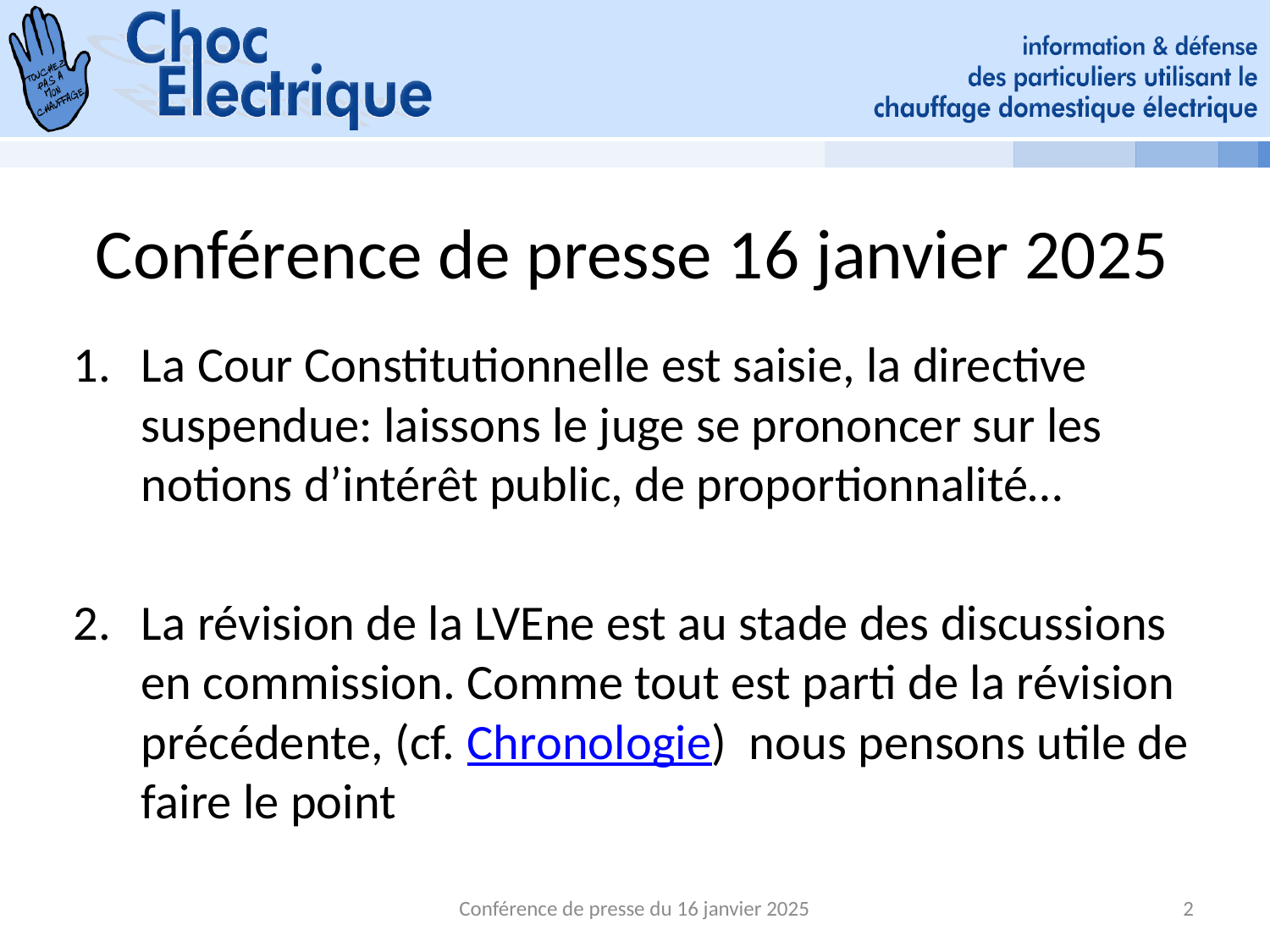

# Conférence de presse 16 janvier 2025
La Cour Constitutionnelle est saisie, la directive suspendue: laissons le juge se prononcer sur les notions d’intérêt public, de proportionnalité…

La révision de la LVEne est au stade des discussions en commission. Comme tout est parti de la révision précédente, (cf. Chronologie)  nous pensons utile de faire le point

Conférence de presse du 16 janvier 2025
2